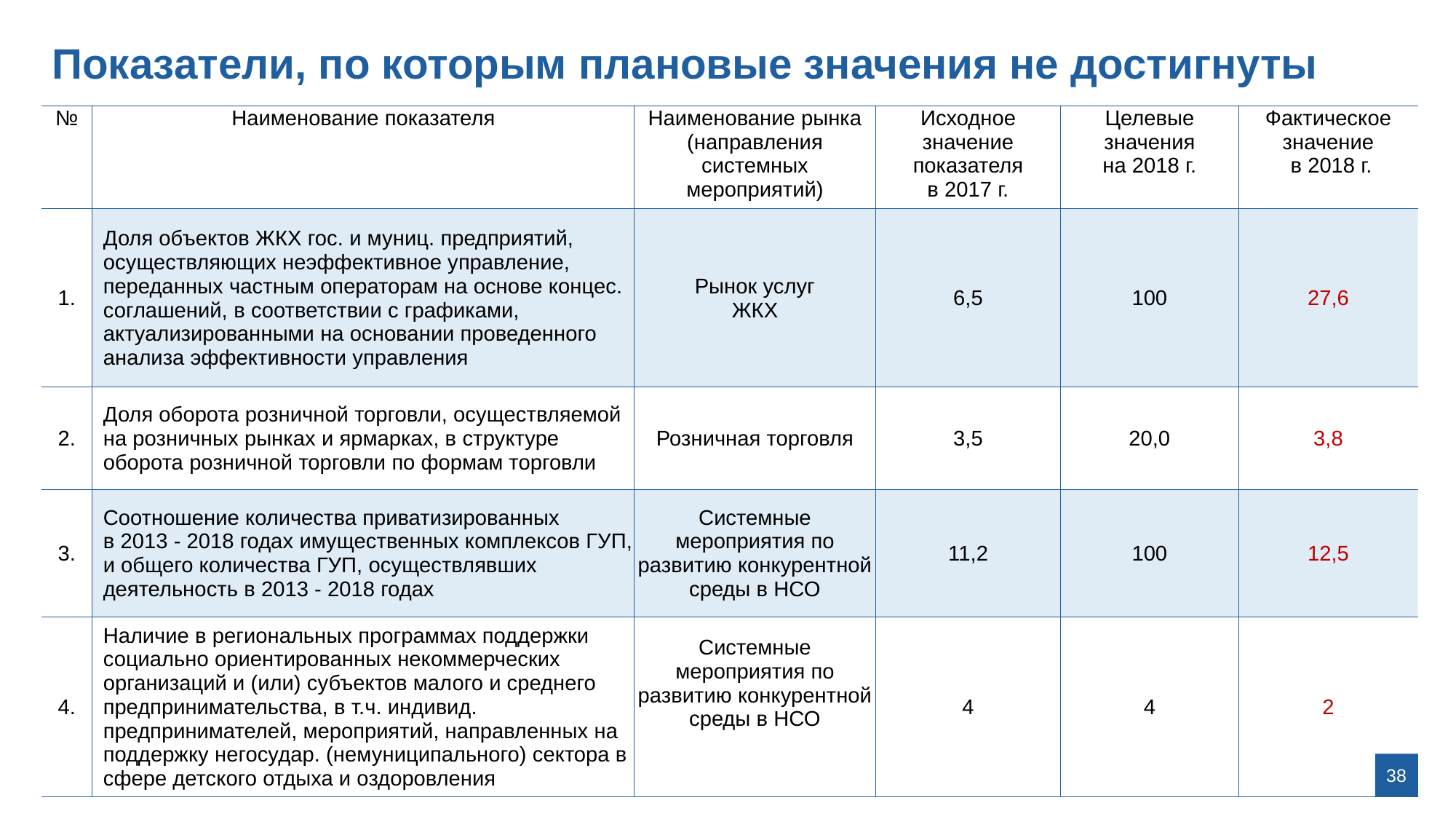

Показатели, по которым плановые значения не достигнуты
| № | Наименование показателя | Наименование рынка (направления системных мероприятий) | Исходное значение показателя в 2017 г. | Целевые значения на 2018 г. | Фактическое значение в 2018 г. |
| --- | --- | --- | --- | --- | --- |
| 1. | Доля объектов ЖКХ гос. и муниц. предприятий, осуществляющих неэффективное управление, переданных частным операторам на основе концес. соглашений, в соответствии с графиками, актуализированными на основании проведенного анализа эффективности управления | Рынок услуг ЖКХ | 6,5 | 100 | 27,6 |
| 2. | Доля оборота розничной торговли, осуществляемой на розничных рынках и ярмарках, в структуре оборота розничной торговли по формам торговли | Розничная торговля | 3,5 | 20,0 | 3,8 |
| 3. | Соотношение количества приватизированных в 2013 - 2018 годах имущественных комплексов ГУП, и общего количества ГУП, осуществлявших деятельность в 2013 - 2018 годах | Системные мероприятия по развитию конкурентной среды в НСО | 11,2 | 100 | 12,5 |
| 4. | Наличие в региональных программах поддержки социально ориентированных некоммерческих организаций и (или) субъектов малого и среднего предпринимательства, в т.ч. индивид. предпринимателей, мероприятий, направленных на поддержку негосудар. (немуниципального) сектора в сфере детского отдыха и оздоровления | Системные мероприятия по развитию конкурентной среды в НСО | 4 | 4 | 2 |
38